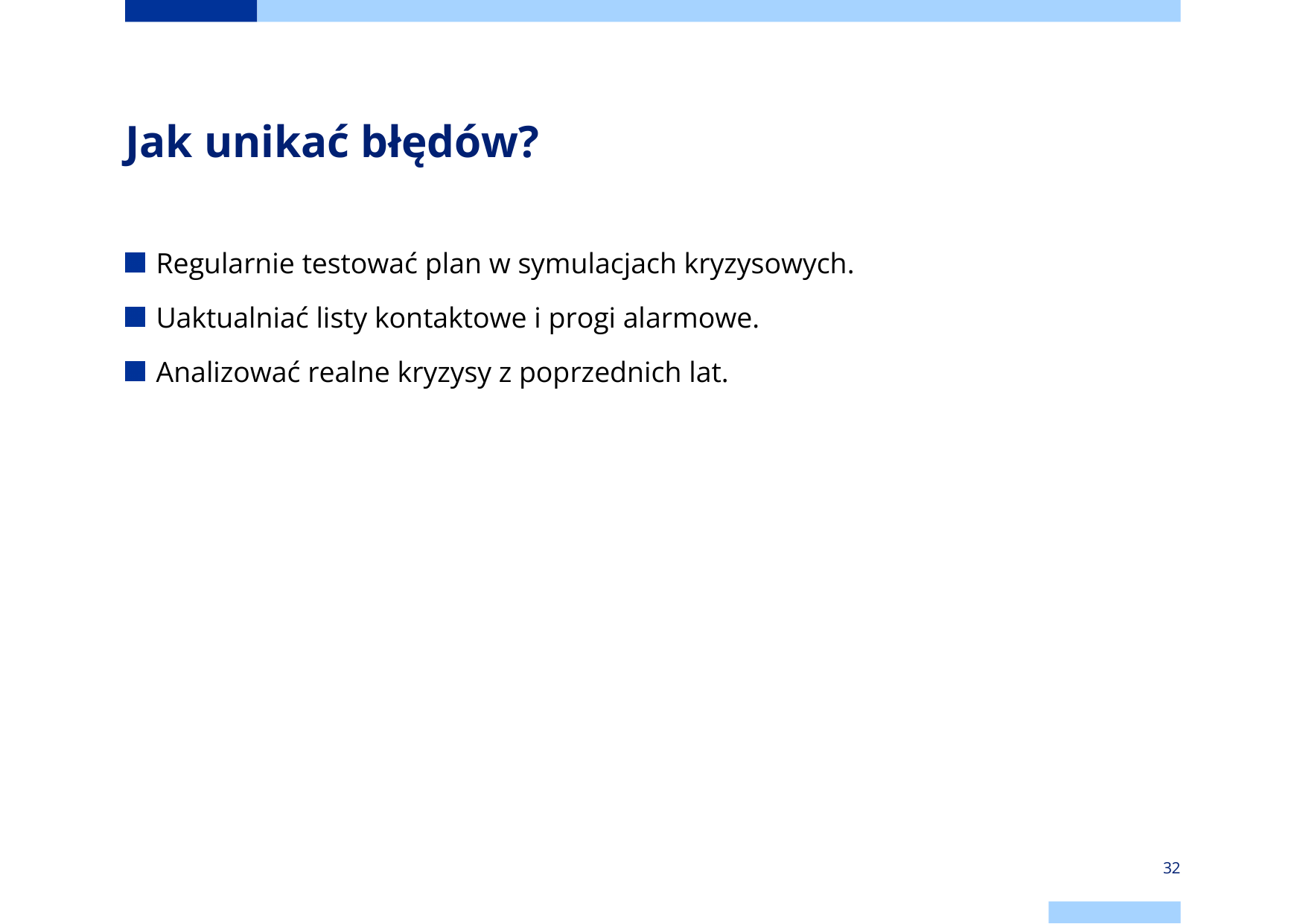

# Jak unikać błędów?
Regularnie testować plan w symulacjach kryzysowych.
Uaktualniać listy kontaktowe i progi alarmowe.
Analizować realne kryzysy z poprzednich lat.
32